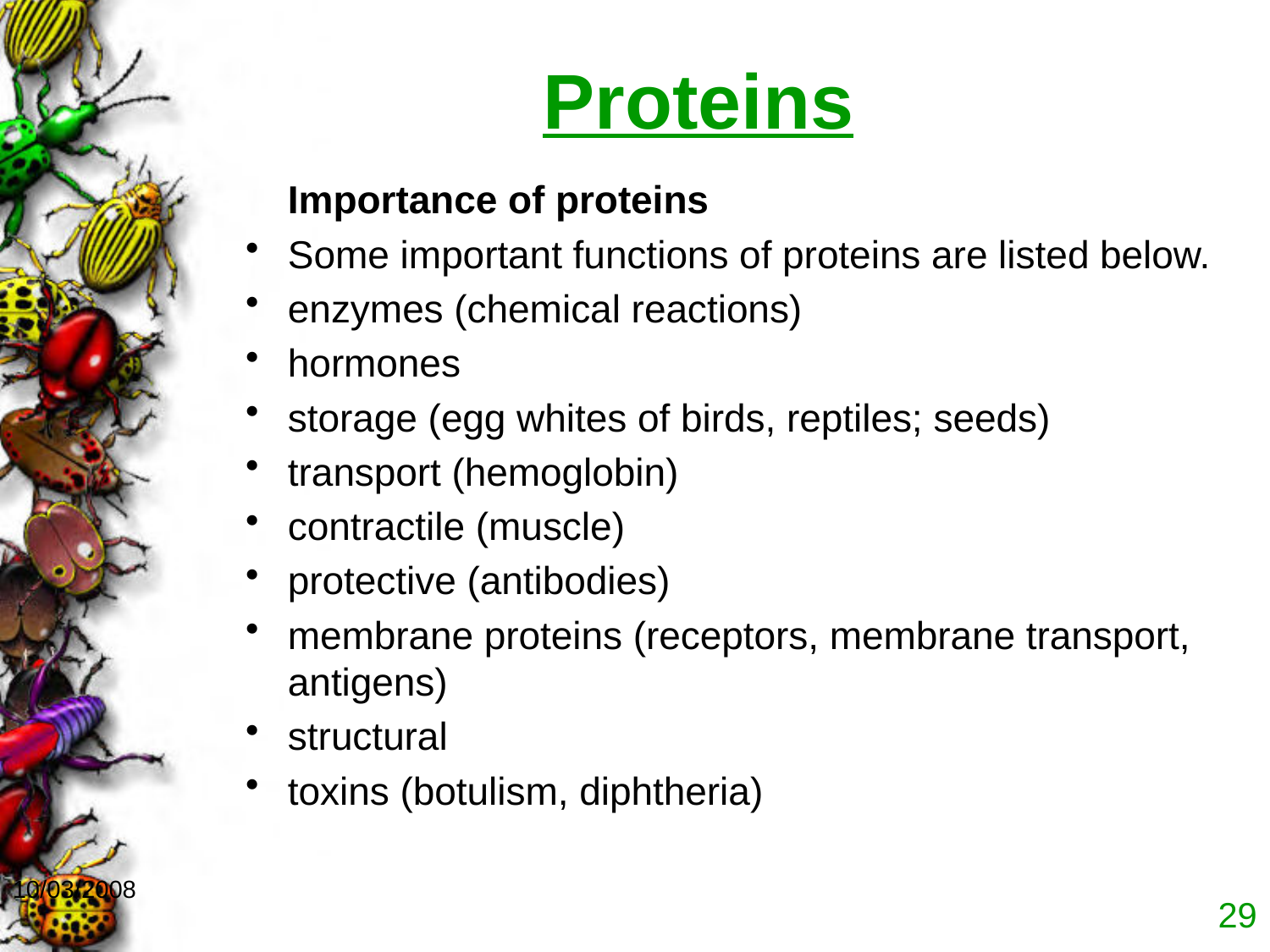

# Proteins
	Importance of proteins
Some important functions of proteins are listed below.
enzymes (chemical reactions)
hormones
storage (egg whites of birds, reptiles; seeds)
transport (hemoglobin)
contractile (muscle)
protective (antibodies)
membrane proteins (receptors, membrane transport, antigens)
structural
toxins (botulism, diphtheria)

10/03/2008
29